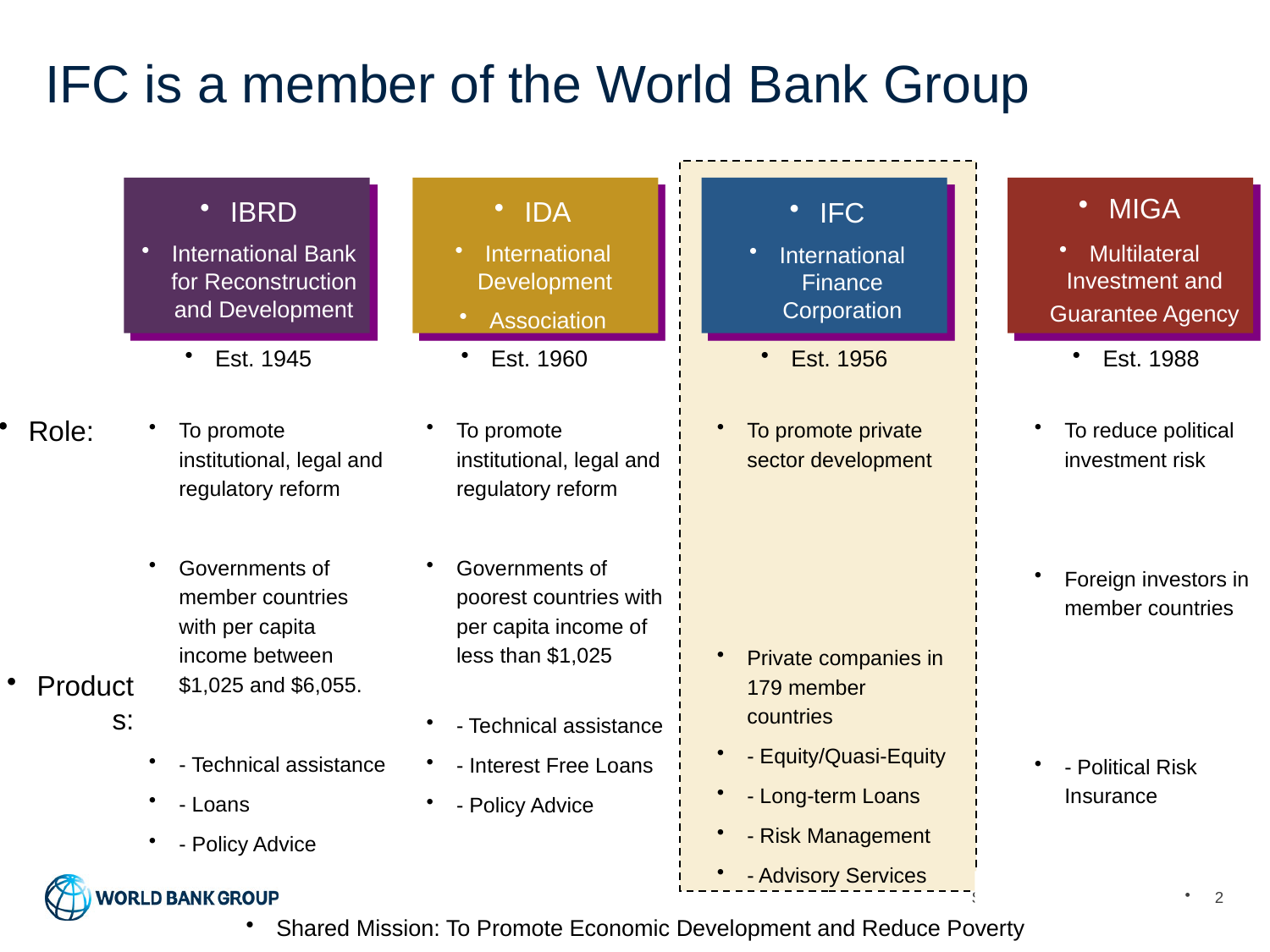

# IFC is a member of the World Bank Group

MIGA
Multilateral Investment and Guarantee Agency
IBRD
International Bank for Reconstruction and Development
IDA
International Development
Association
IFC
International Finance Corporation
Est. 1945
Est. 1960
Est. 1956
Est. 1988
Role:
To promote institutional, legal and regulatory reform

Governments of member countries with per capita income between $1,025 and $6,055.

- Technical assistance
- Loans
- Policy Advice

To promote institutional, legal and regulatory reform

Governments of poorest countries with per capita income of less than $1,025

- Technical assistance
- Interest Free Loans
- Policy Advice

To promote private sector development

Private companies in 179 member countries
- Equity/Quasi-Equity
- Long-term Loans
- Risk Management
- Advisory Services

To reduce political investment risk

Foreign investors in member countries

- Political Risk Insurance

Products:

2
Shared Mission: To Promote Economic Development and Reduce Poverty